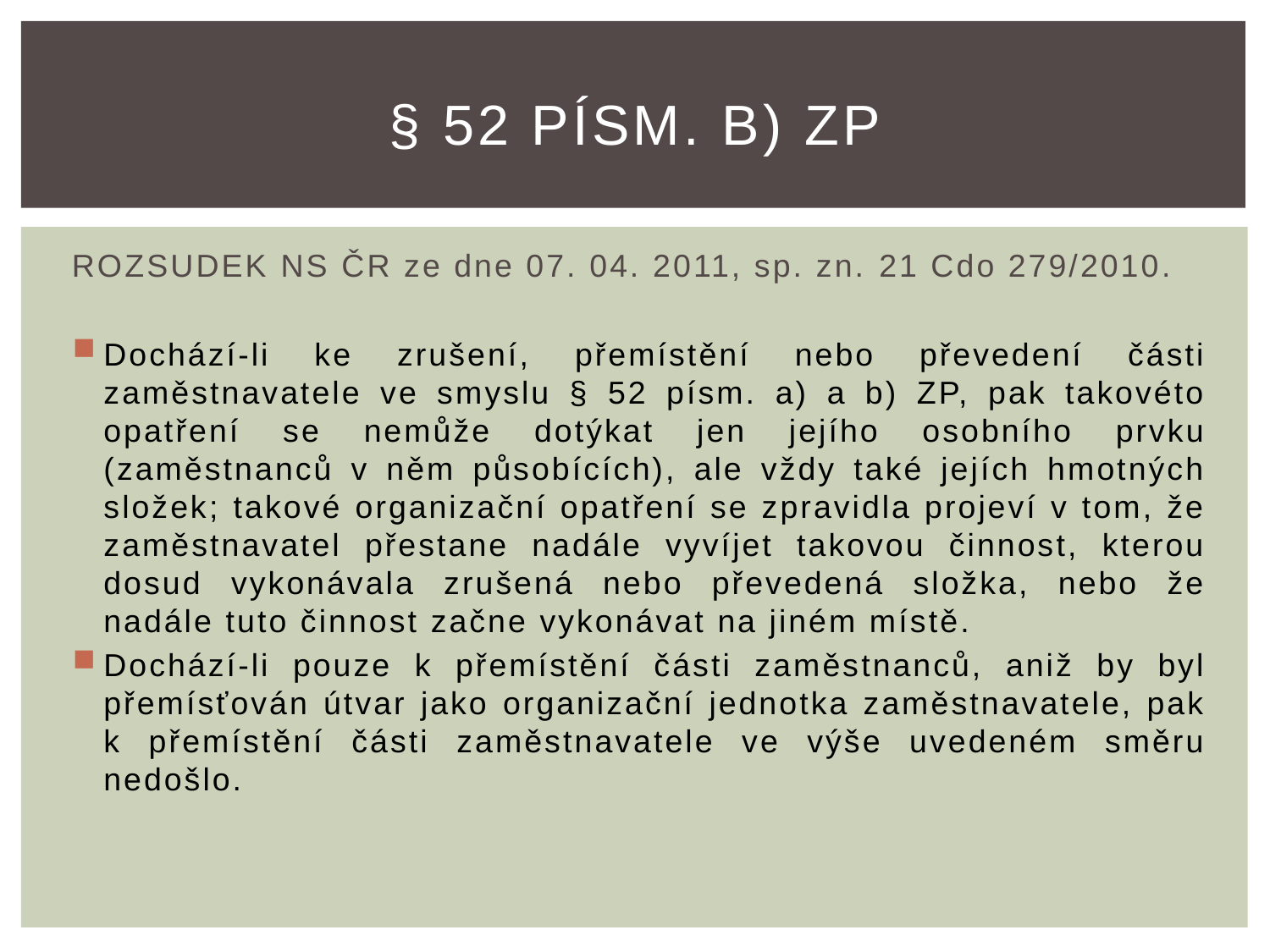

# § 52 písm. B) ZP
ROZSUDEK NS ČR ze dne 07. 04. 2011, sp. zn. 21 Cdo 279/2010.

Dochází-li ke zrušení, přemístění nebo převedení části zaměstnavatele ve smyslu § 52 písm. a) a b) ZP, pak takovéto opatření se nemůže dotýkat jen jejího osobního prvku (zaměstnanců v něm působících), ale vždy také jejích hmotných složek; takové organizační opatření se zpravidla projeví v tom, že zaměstnavatel přestane nadále vyvíjet takovou činnost, kterou dosud vykonávala zrušená nebo převedená složka, nebo že nadále tuto činnost začne vykonávat na jiném místě.
Dochází-li pouze k přemístění části zaměstnanců, aniž by byl přemísťován útvar jako organizační jednotka zaměstnavatele, pak k přemístění části zaměstnavatele ve výše uvedeném směru nedošlo.